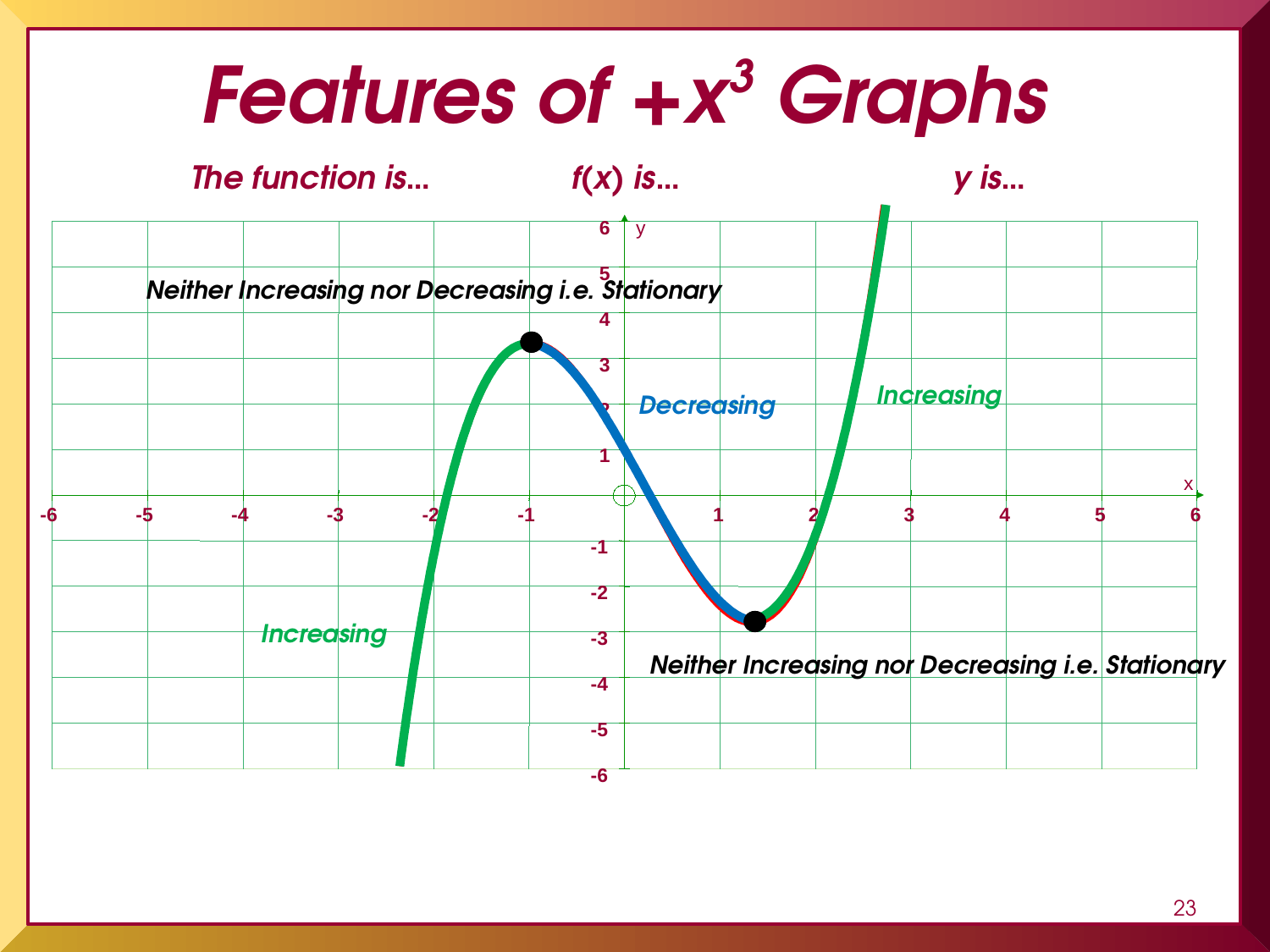

Features of +x3 Graphs
The function is…		f(x) is…			y is…

-6
-5
-4
-3
-2
-1
1
2
3
4
5
6

-6

6
y

5

4

3

2

1

x
-1

-2

-3

-4

-5

Neither Increasing nor Decreasing i.e. Stationary

Increasing
Decreasing
Increasing

Neither Increasing nor Decreasing i.e. Stationary
23